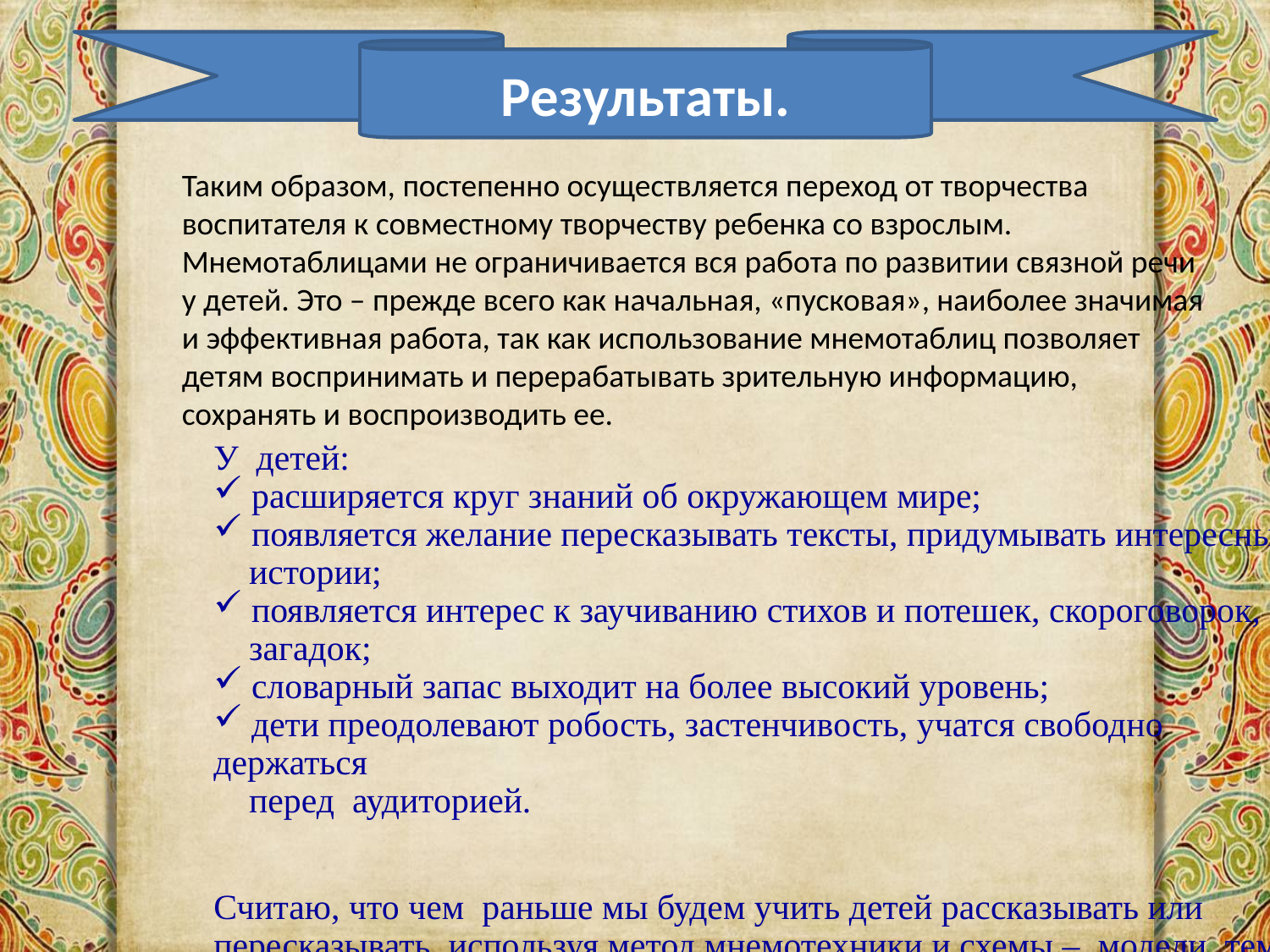

Результаты.
Таким образом, постепенно осуществляется переход от творчества воспитателя к совместному творчеству ребенка со взрослым. Мнемотаблицами не ограничивается вся работа по развитии связной речи у детей. Это – прежде всего как начальная, «пусковая», наиболее значимая и эффективная работа, так как использование мнемотаблиц позволяет детям воспринимать и перерабатывать зрительную информацию, сохранять и воспроизводить ее.
У  детей:
 расширяется круг знаний об окружающем мире;
 появляется желание пересказывать тексты, придумывать интересные
    истории;
 появляется интерес к заучиванию стихов и потешек, скороговорок,
    загадок;
 словарный запас выходит на более высокий уровень;
 дети преодолевают робость, застенчивость, учатся свободно держаться
    перед  аудиторией.

Считаю, что чем  раньше мы будем учить детей рассказывать или  пересказывать, используя метод мнемотехники и схемы –  модели, тем лучше подготовим их к школе, так как связная речь является важным показателем  умственных способностей ребёнка и готовности его к школьному обучению.